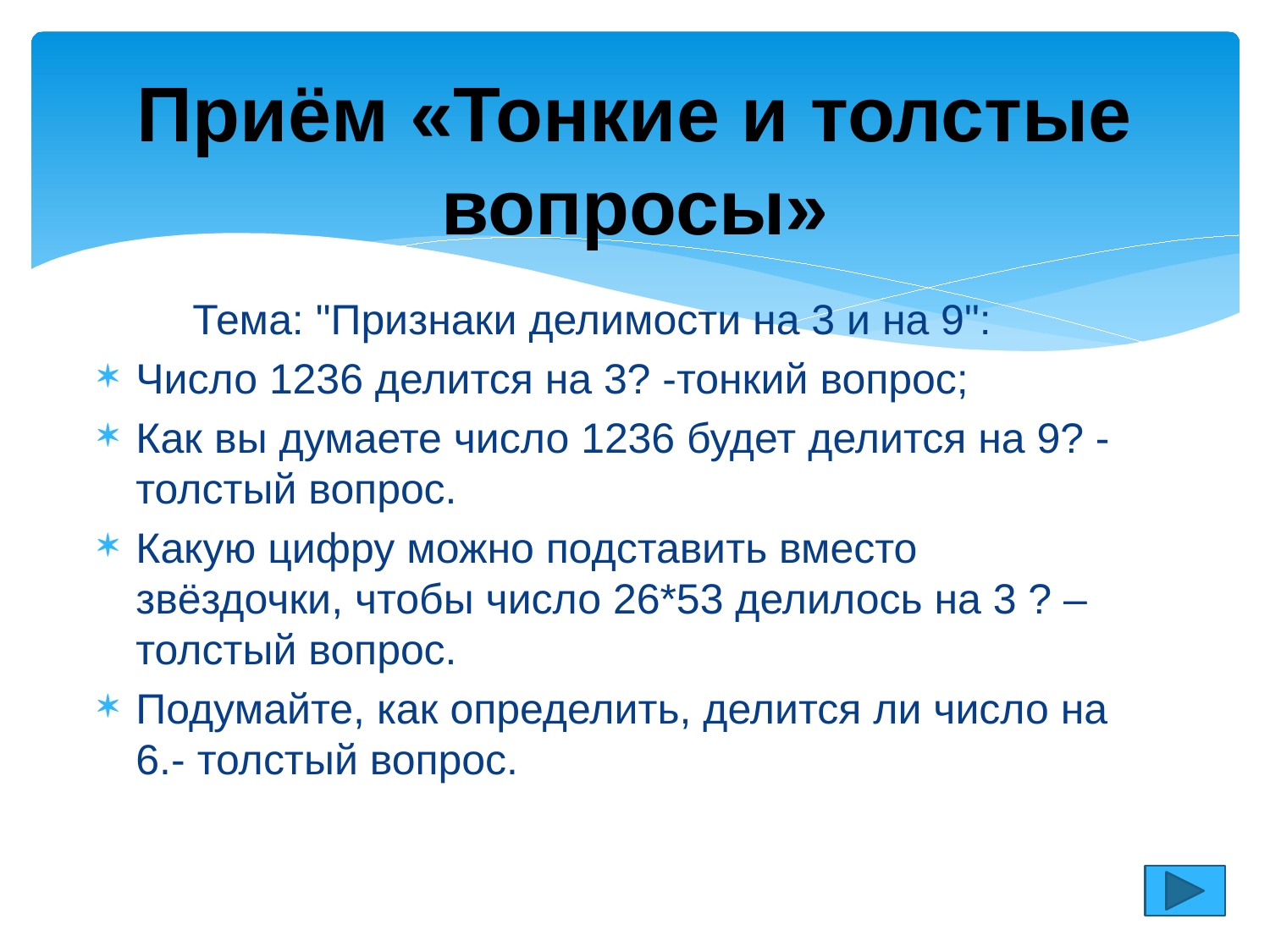

# Приём «Тонкие и толстые вопросы»
        Тема: "Признаки делимости на 3 и на 9":
Число 1236 делится на 3? -тонкий вопрос;
Как вы думаете число 1236 будет делится на 9? -толстый вопрос.
Какую цифру можно подставить вместо звёздочки, чтобы число 26*53 делилось на 3 ? – толстый вопрос.
Подумайте, как определить, делится ли число на 6.- толстый вопрос.